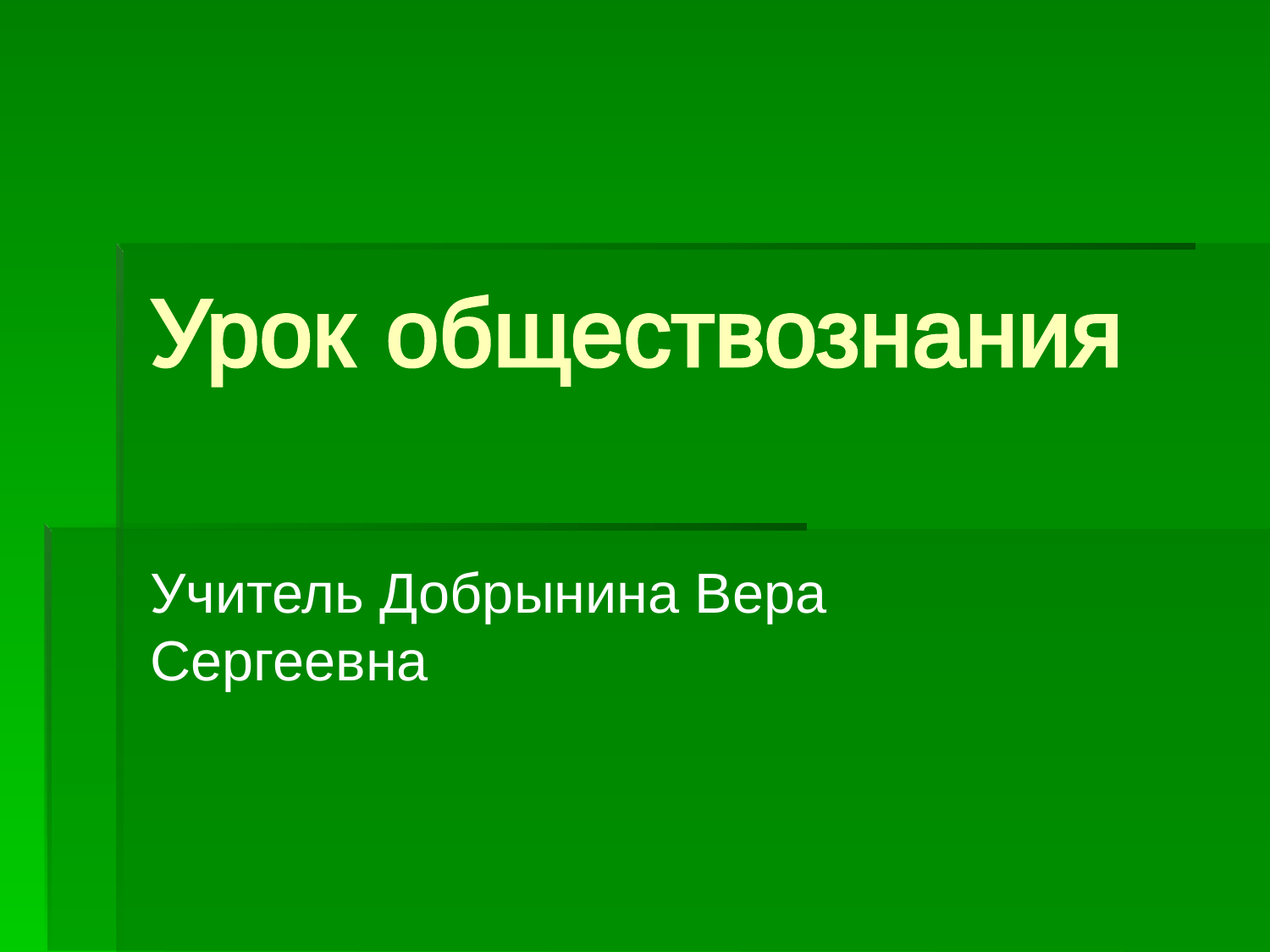

# Урок обществознания
Учитель Добрынина Вера Сергеевна